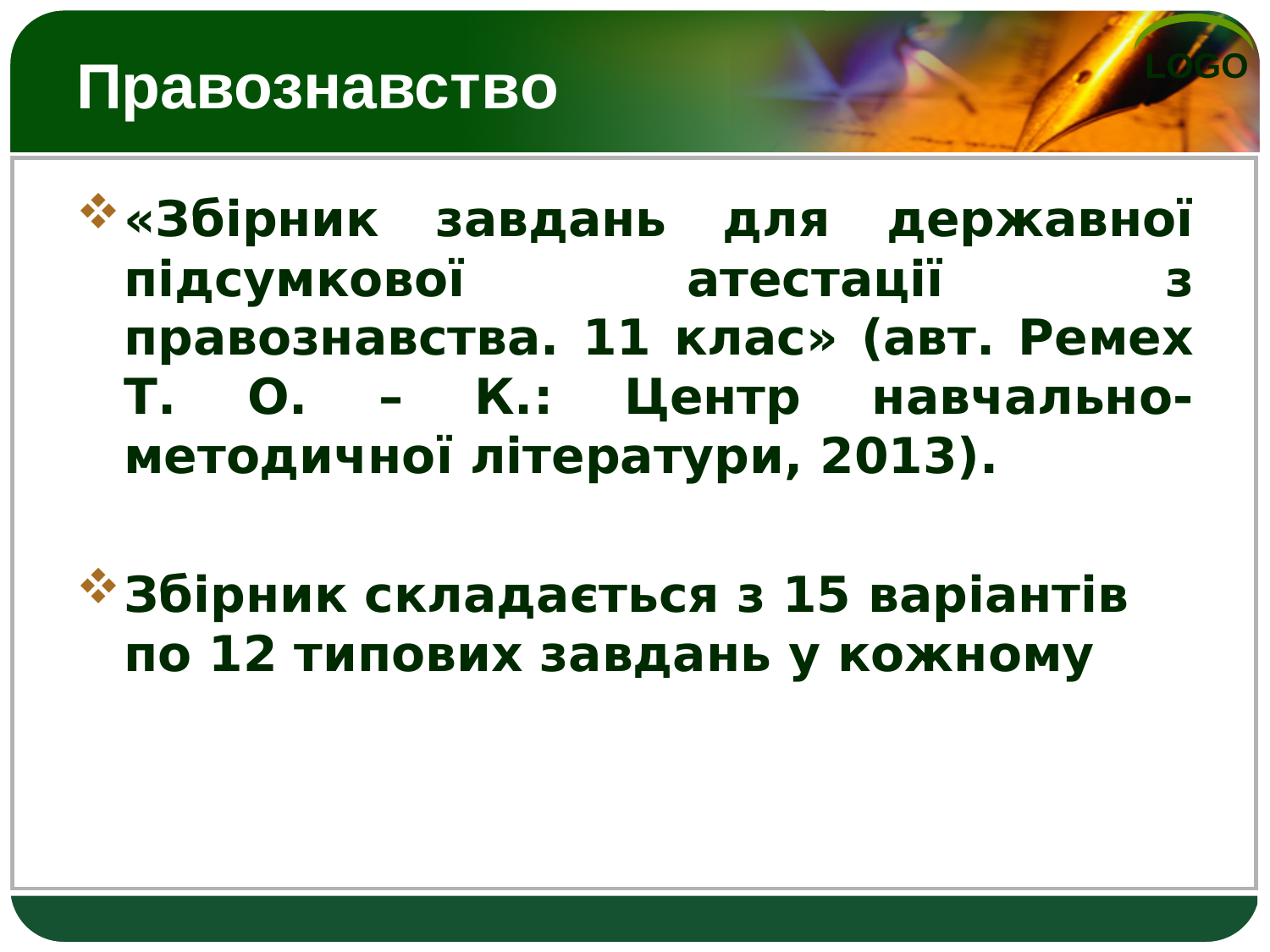

# Правознавство
«Збірник завдань для державної підсумкової атестації з правознавства. 11 клас» (авт. Ремех Т. О. – К.: Центр навчально-методичної літератури, 2013).

Збірник складається з 15 варіантів по 12 типових завдань у кожному